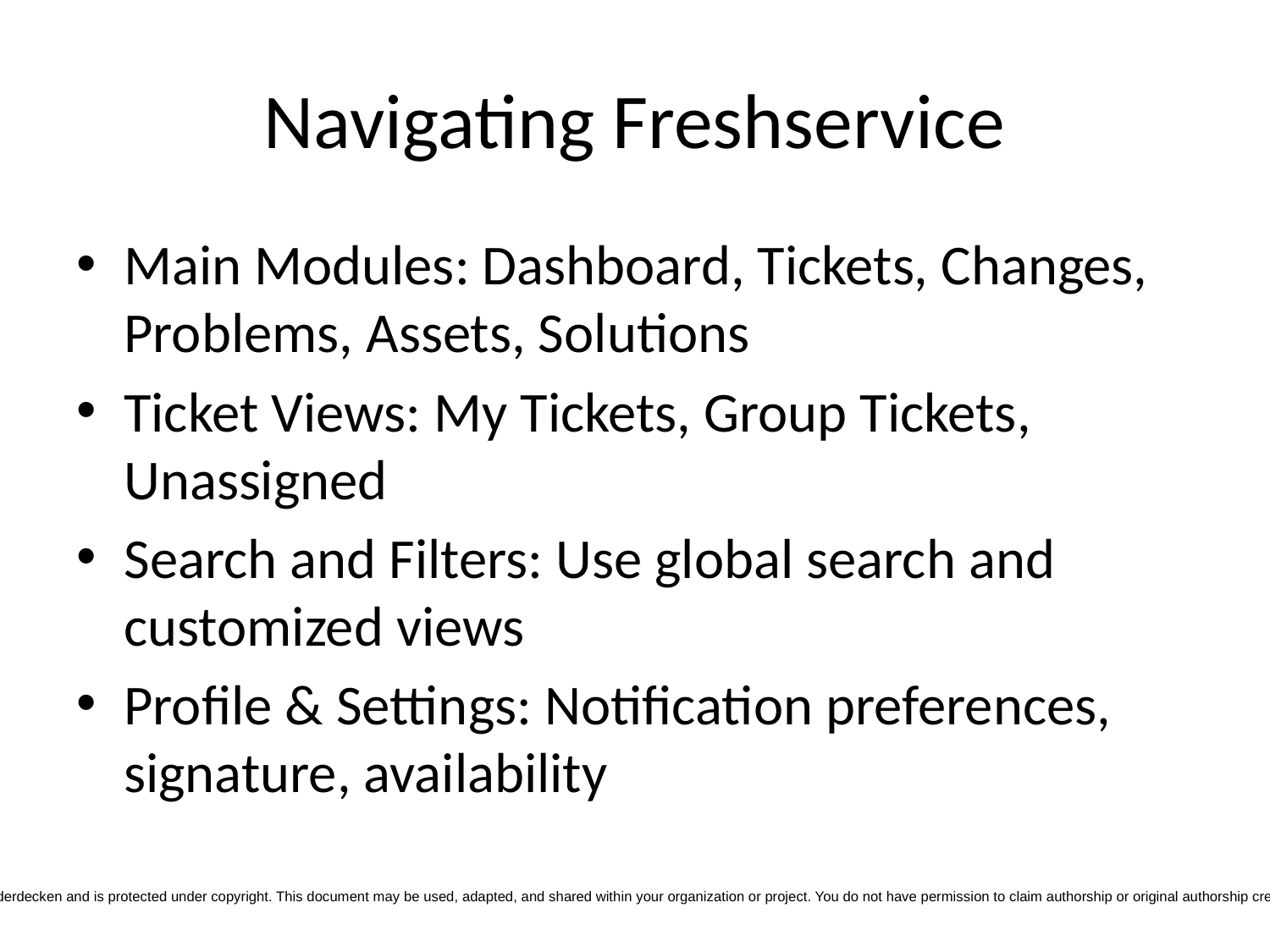

# Navigating Freshservice
Main Modules: Dashboard, Tickets, Changes, Problems, Assets, Solutions
Ticket Views: My Tickets, Group Tickets, Unassigned
Search and Filters: Use global search and customized views
Profile & Settings: Notification preferences, signature, availability
Copyright © 2025 Race P. Vanderdecken. All rights reserved. This document is the intellectual property of Race P. Vanderdecken and is protected under copyright. This document may be used, adapted, and shared within your organization or project. You do not have permission to claim authorship or original authorship credit. This copyright notice may be removed if required by internal documentation standards or work environment policy.